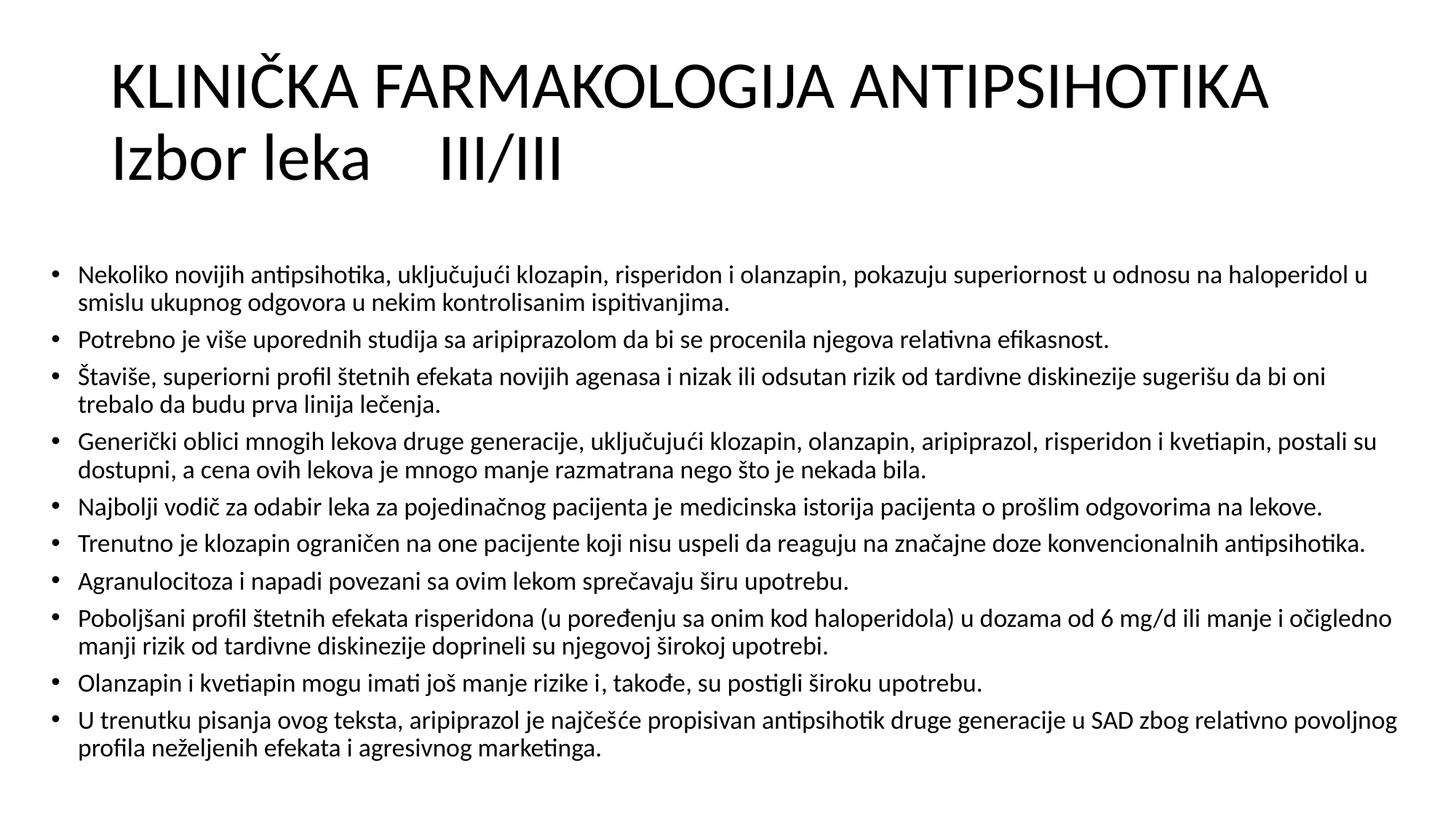

# KLINIČKA FARMAKOLOGIJA ANTIPSIHOTIKA Izbor leka	III/III
Nekoliko novijih antipsihotika, uključujući klozapin, risperidon i olanzapin, pokazuju superiornost u odnosu na haloperidol u smislu ukupnog odgovora u nekim kontrolisanim ispitivanjima.
Potrebno je više uporednih studija sa aripiprazolom da bi se procenila njegova relativna efikasnost.
Štaviše, superiorni profil štetnih efekata novijih agenasa i nizak ili odsutan rizik od tardivne diskinezije sugerišu da bi oni trebalo da budu prva linija lečenja.
Generički oblici mnogih lekova druge generacije, uključujući klozapin, olanzapin, aripiprazol, risperidon i kvetiapin, postali su dostupni, a cena ovih lekova je mnogo manje razmatrana nego što je nekada bila.
Najbolji vodič za odabir leka za pojedinačnog pacijenta je medicinska istorija pacijenta o prošlim odgovorima na lekove.
Trenutno je klozapin ograničen na one pacijente koji nisu uspeli da reaguju na značajne doze konvencionalnih antipsihotika.
Agranulocitoza i napadi povezani sa ovim lekom sprečavaju širu upotrebu.
Poboljšani profil štetnih efekata risperidona (u poređenju sa onim kod haloperidola) u dozama od 6 mg/d ili manje i očigledno manji rizik od tardivne diskinezije doprineli su njegovoj širokoj upotrebi.
Olanzapin i kvetiapin mogu imati još manje rizike i, takođe, su postigli široku upotrebu.
U trenutku pisanja ovog teksta, aripiprazol je najčešće propisivan antipsihotik druge generacije u SAD zbog relativno povoljnog profila neželjenih efekata i agresivnog marketinga.